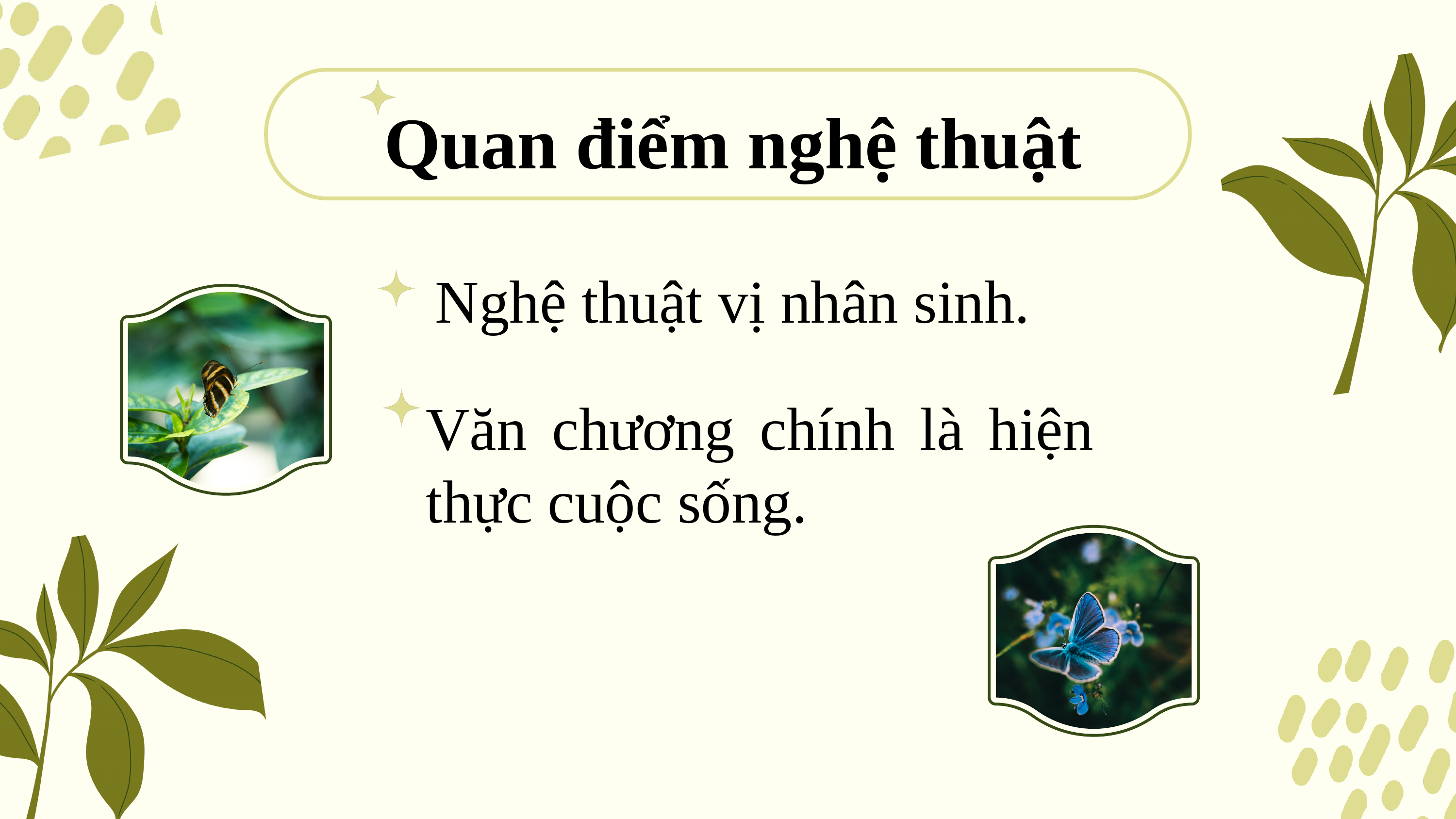

Quan điểm nghệ thuật
 Nghệ thuật vị nhân sinh.

Văn chương chính là hiện thực cuộc sống.